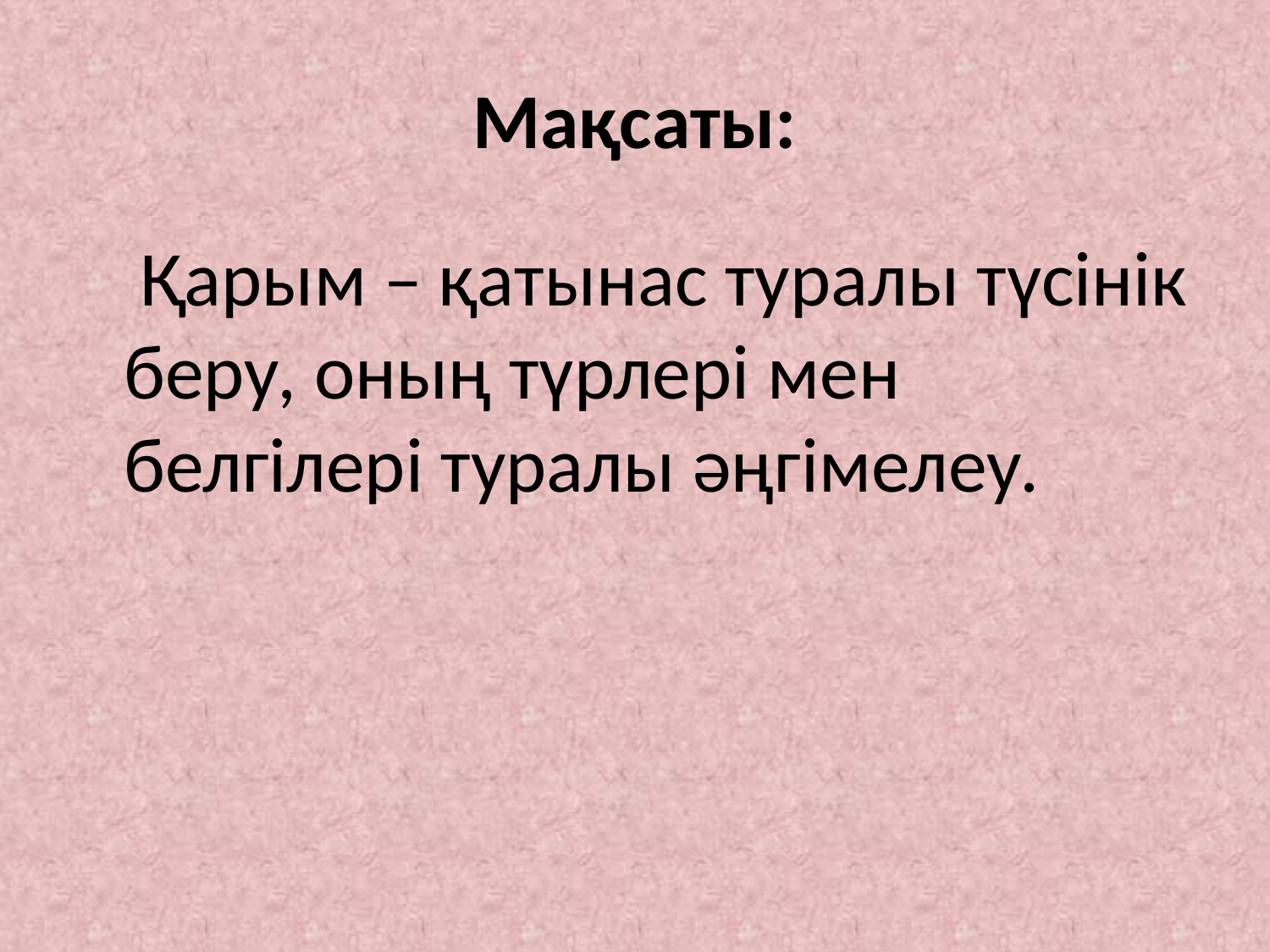

# Мақсаты:
     Қарым – қатынас туралы түсінік беру, оның түрлері мен белгілері туралы әңгімелеу.